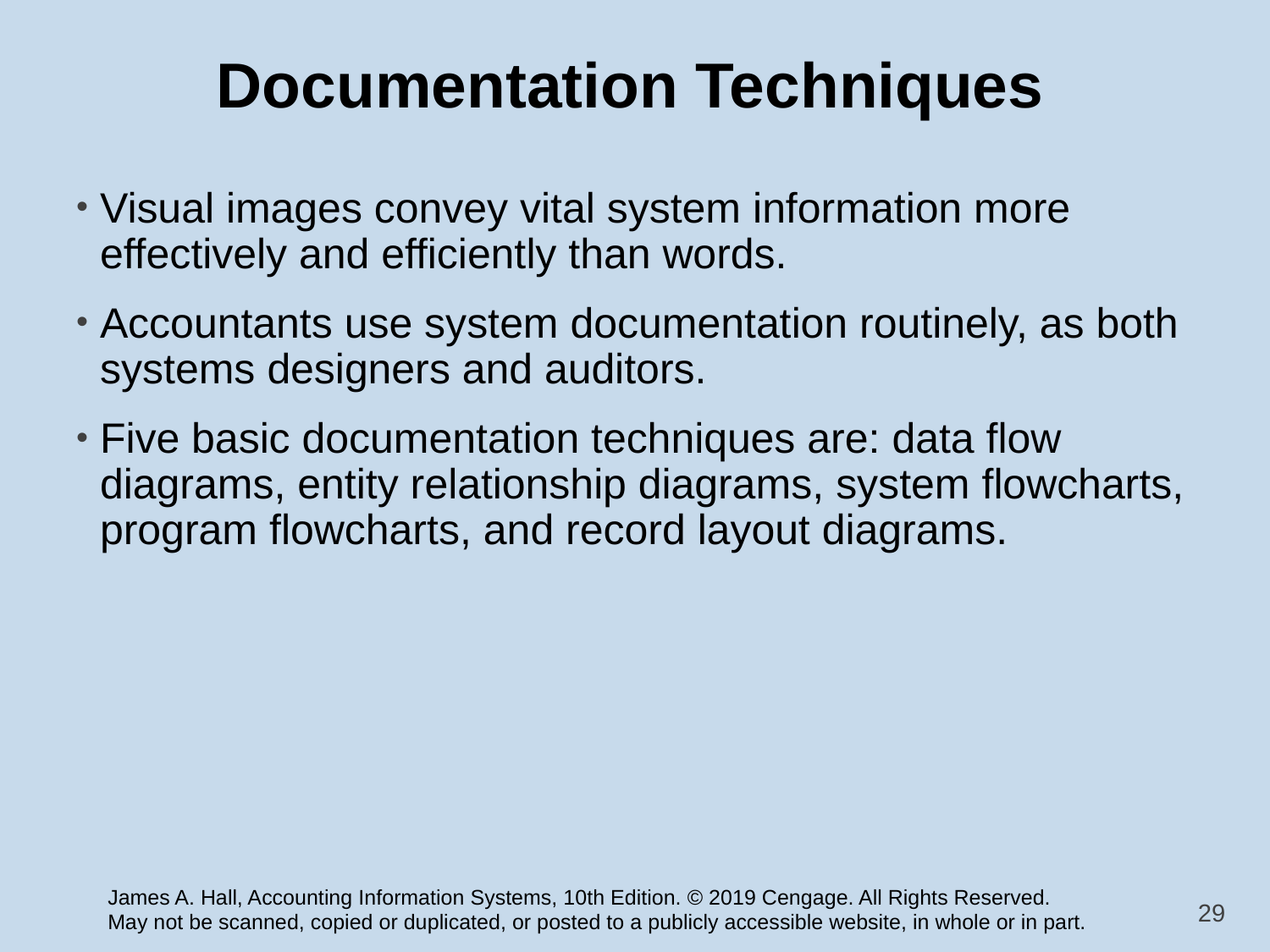

# Documentation Techniques
Visual images convey vital system information more effectively and efficiently than words.
Accountants use system documentation routinely, as both systems designers and auditors.
Five basic documentation techniques are: data flow diagrams, entity relationship diagrams, system flowcharts, program flowcharts, and record layout diagrams.
29